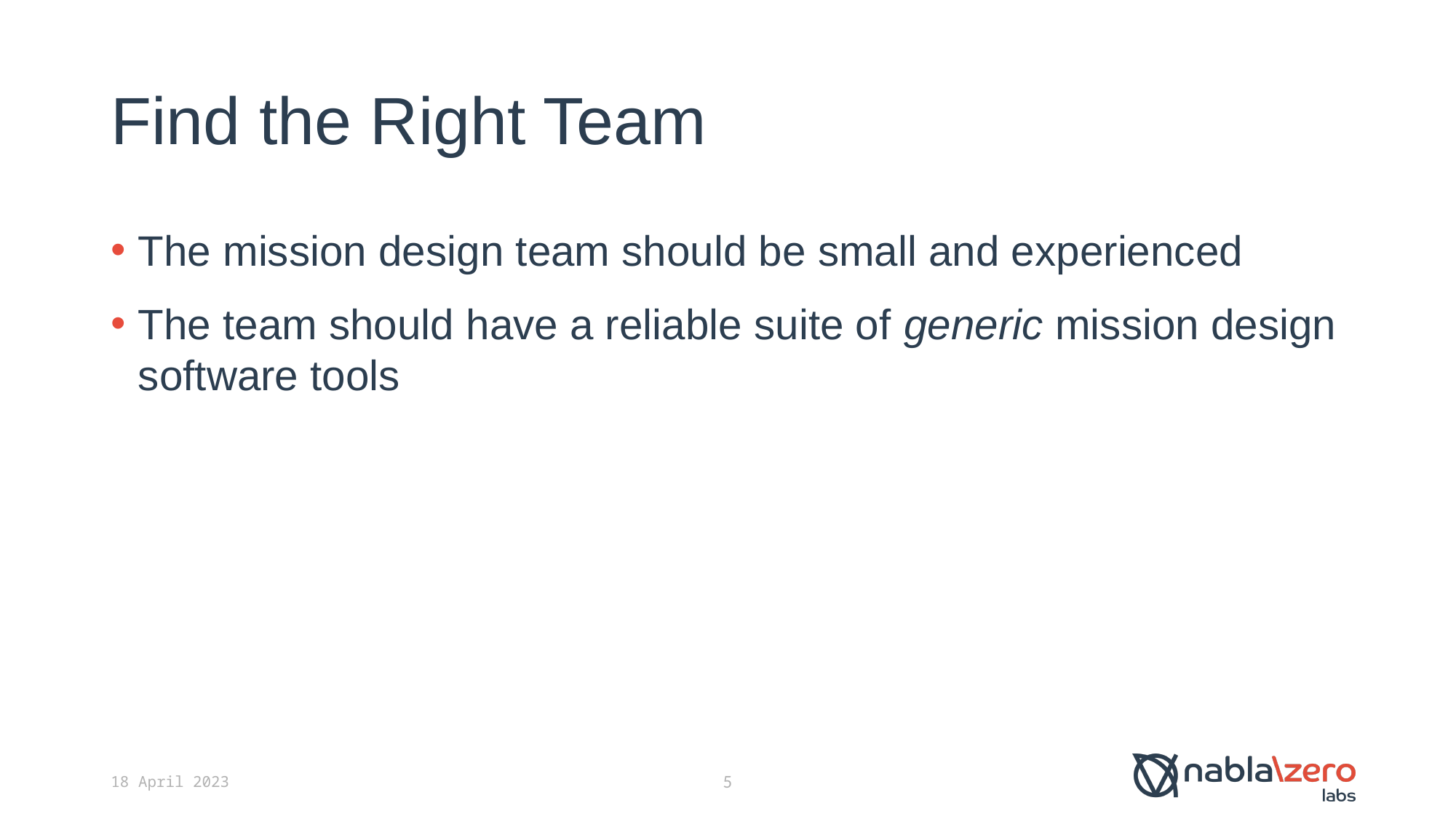

# Find the Right Team
The mission design team should be small and experienced
The team should have a reliable suite of generic mission design software tools
18 April 2023
5